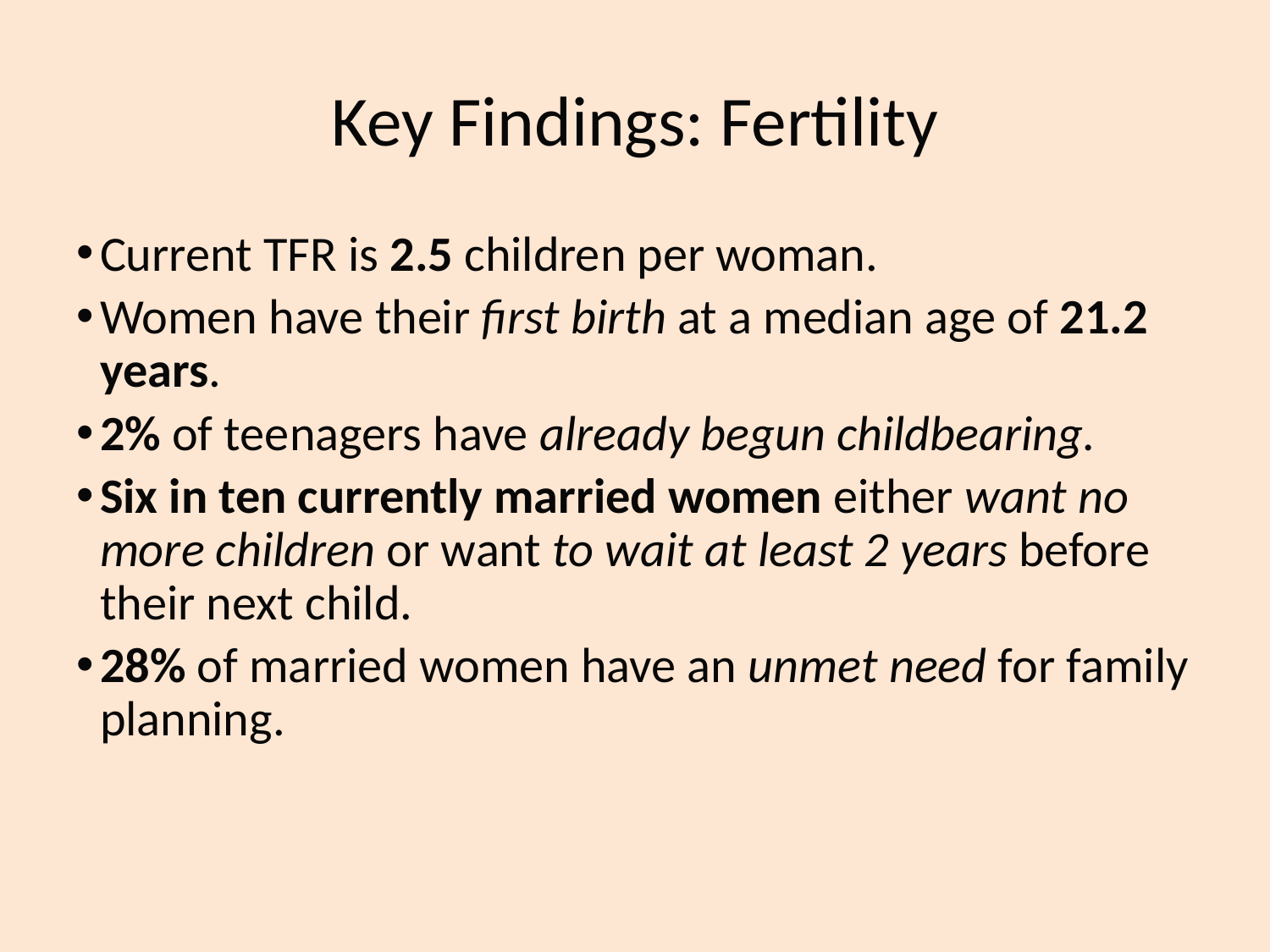

# Key Findings: Fertility
Current TFR is 2.5 children per woman.
Women have their first birth at a median age of 21.2 years.
2% of teenagers have already begun childbearing.
Six in ten currently married women either want no more children or want to wait at least 2 years before their next child.
28% of married women have an unmet need for family planning.